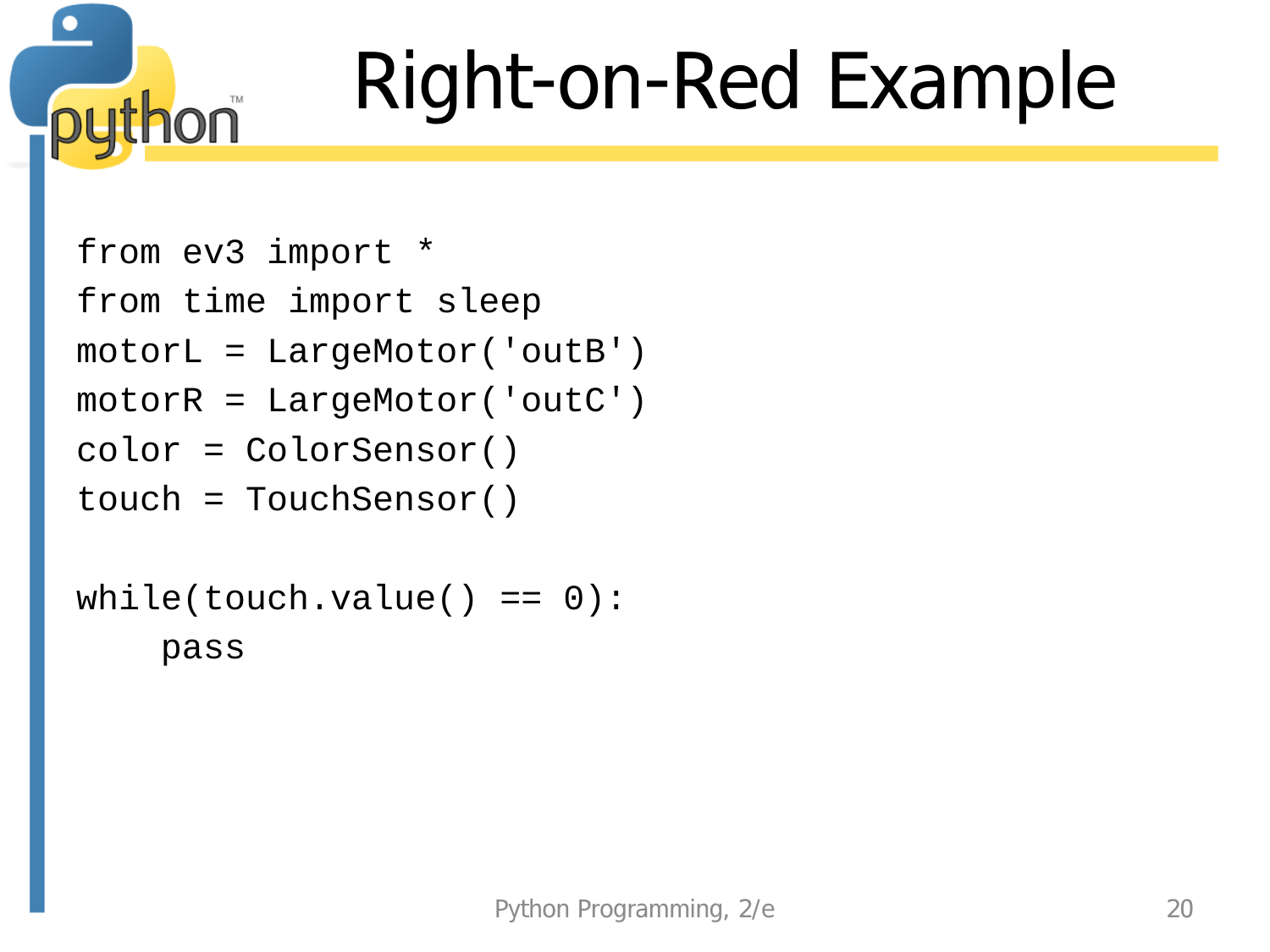

# Right-on-Red Example
from ev3 import *
from time import sleep
motorL = LargeMotor('outB')
motorR = LargeMotor('outC')
color = ColorSensor()
touch = TouchSensor()

while(touch.value() == 0):
    pass
Python Programming, 2/e
20